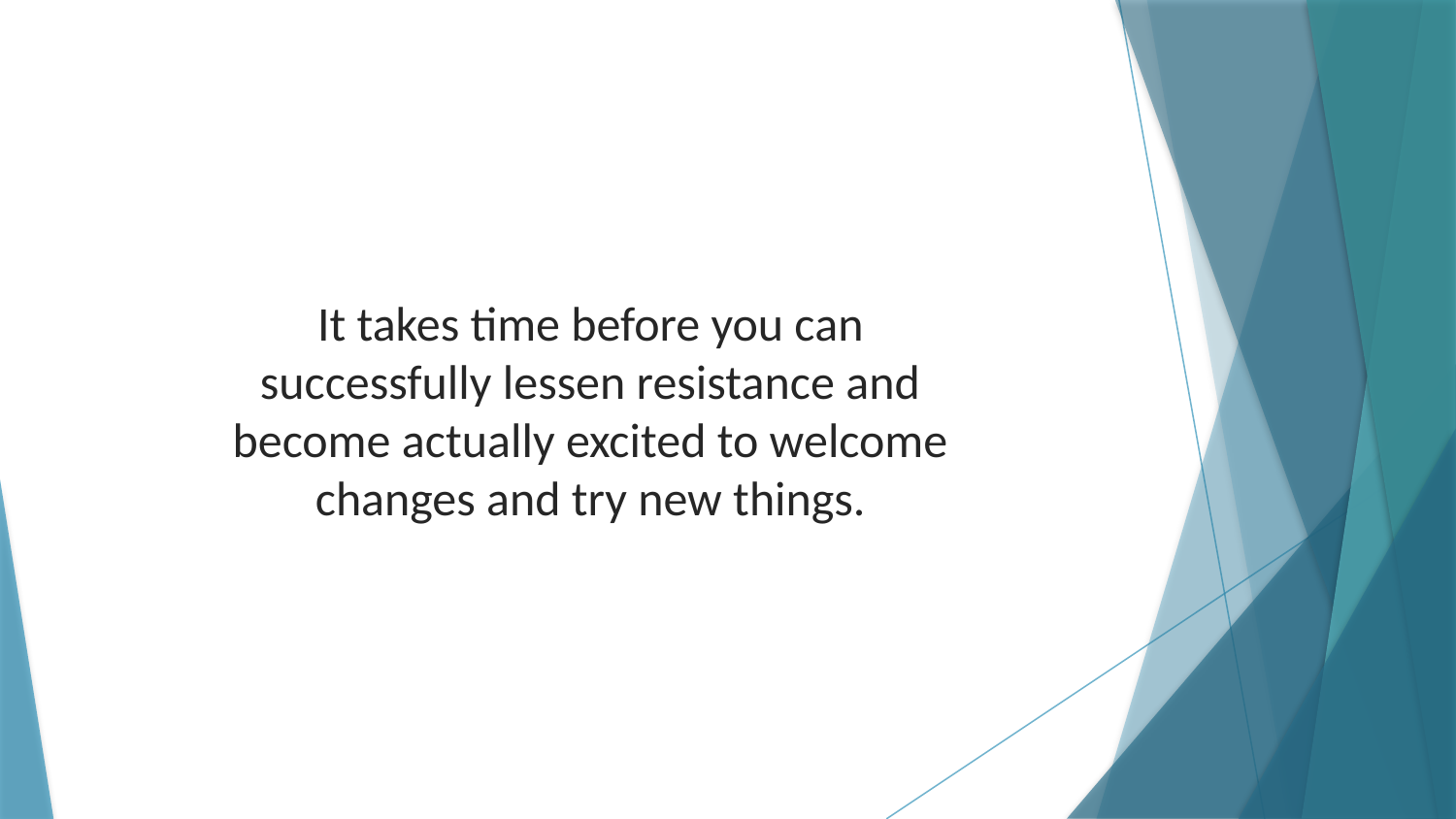

It takes time before you can successfully lessen resistance and become actually excited to welcome changes and try new things.